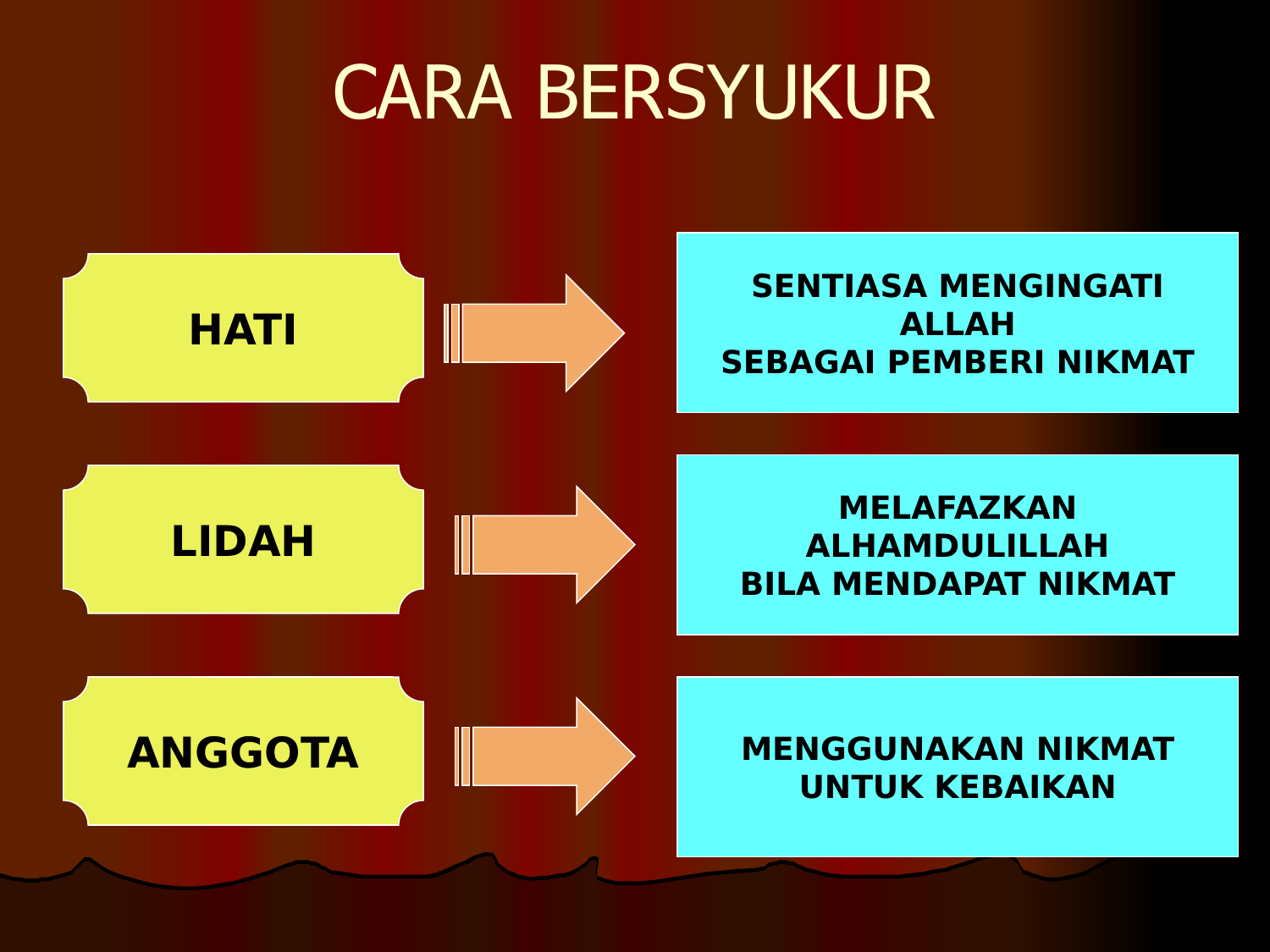

# CARA BERSYUKUR
SENTIASA MENGINGATI ALLAH
SEBAGAI PEMBERI NIKMAT
HATI

MELAFAZKAN ALHAMDULILLAH
BILA MENDAPAT NIKMAT
LIDAH

ANGGOTA
MENGGUNAKAN NIKMAT
UNTUK KEBAIKAN